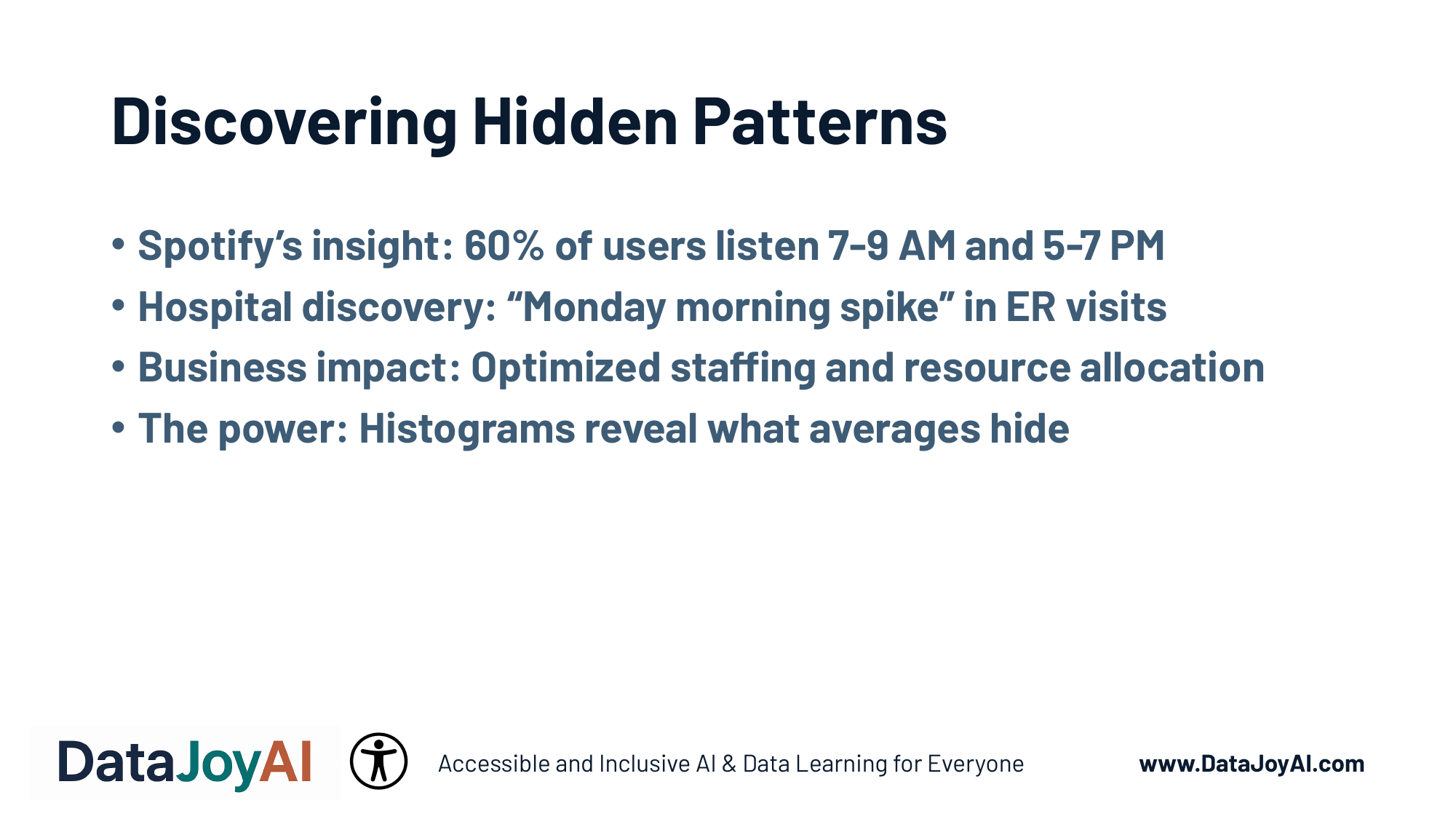

# Discovering Hidden Patterns
Spotify’s insight: 60% of users listen 7-9 AM and 5-7 PM
Hospital discovery: “Monday morning spike” in ER visits
Business impact: Optimized staffing and resource allocation
The power: Histograms reveal what averages hide